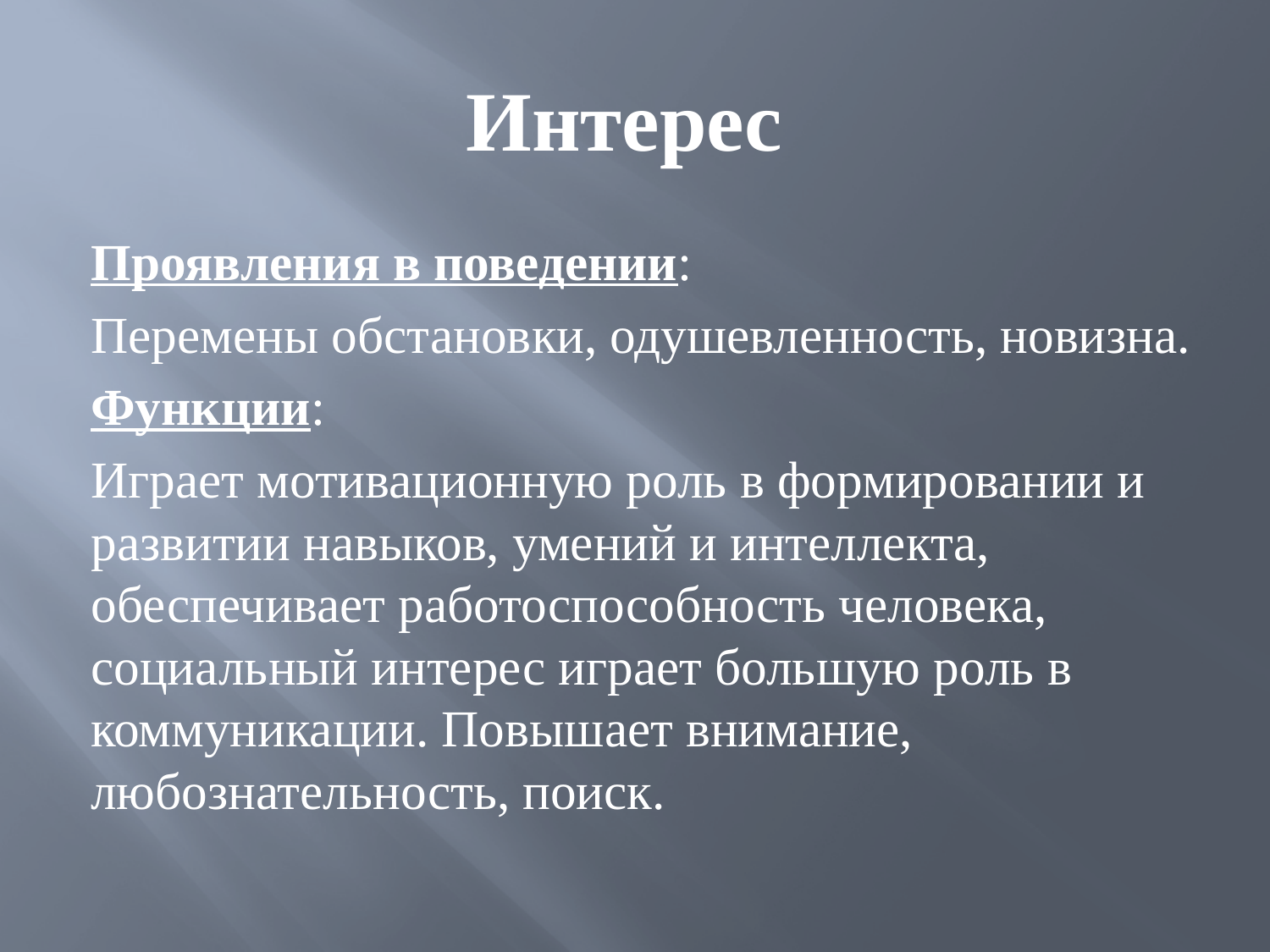

# Интерес
Проявления в поведении:
Перемены обстановки, одушевленность, новизна.
Функции:
Играет мотивационную роль в формировании и развитии навыков, умений и интеллекта, обеспечивает работоспособность человека, социальный интерес играет большую роль в коммуникации. Повышает внимание, любознательность, поиск.